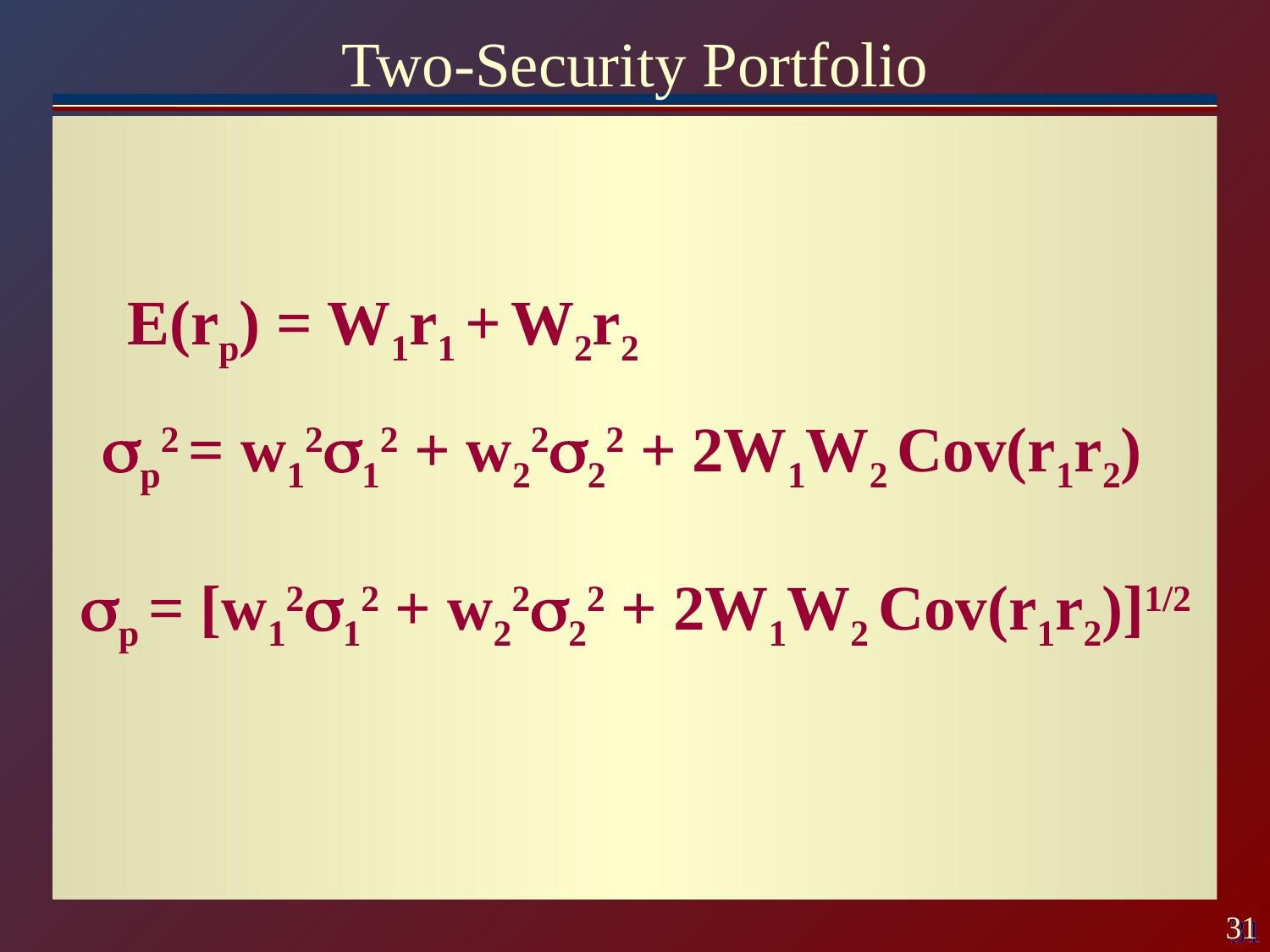

# Two-Security Portfolio
E(rp) = W1r1 + W2r2
σp2 = w12σ12 + w22σ22 + 2W1W2 Cov(r1r2)
σp = [w12σ12 + w22σ22 + 2W1W2 Cov(r1r2)]1/2